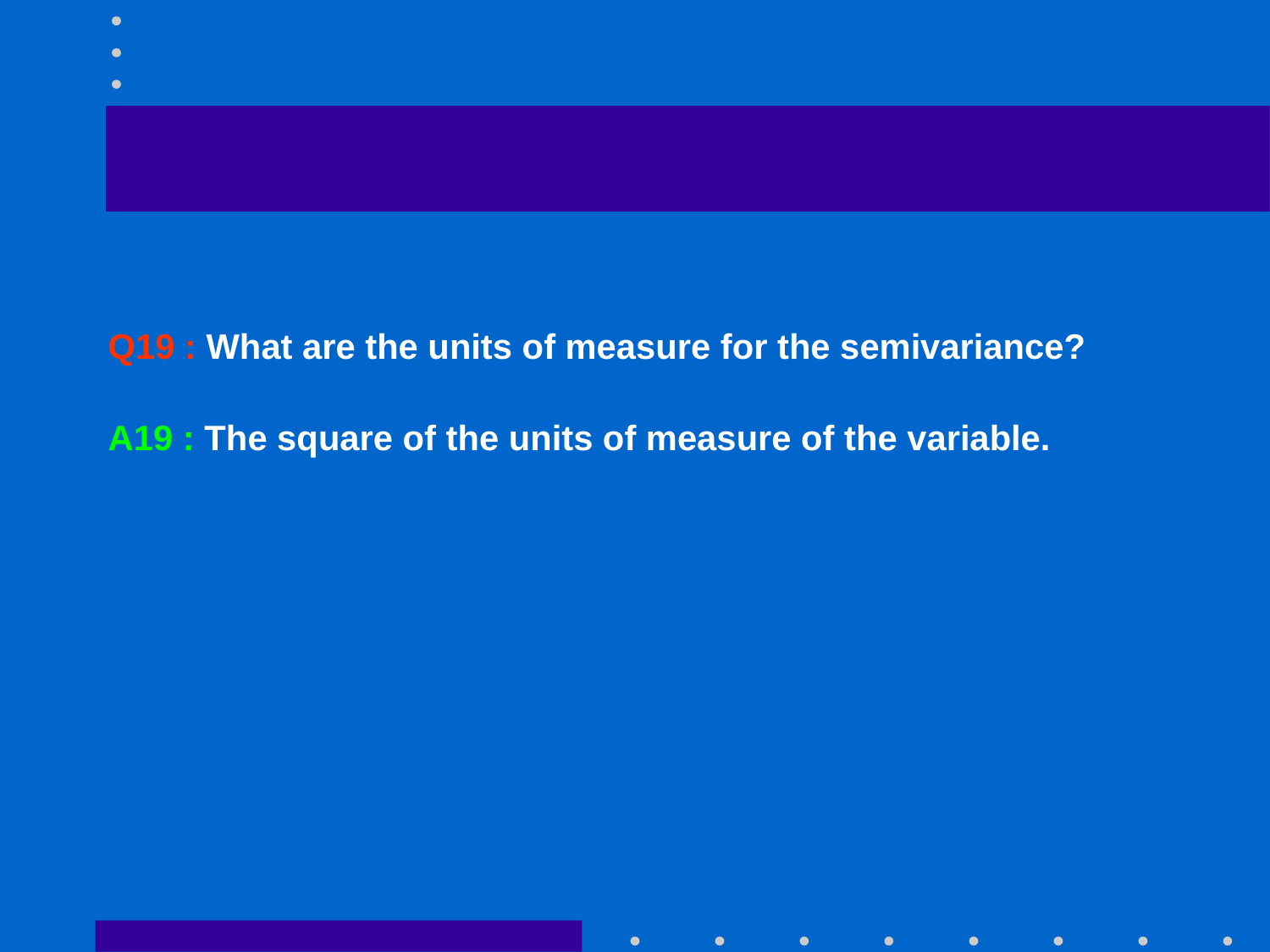

#
Q19 : What are the units of measure for the semivariance?
A19 : The square of the units of measure of the variable.